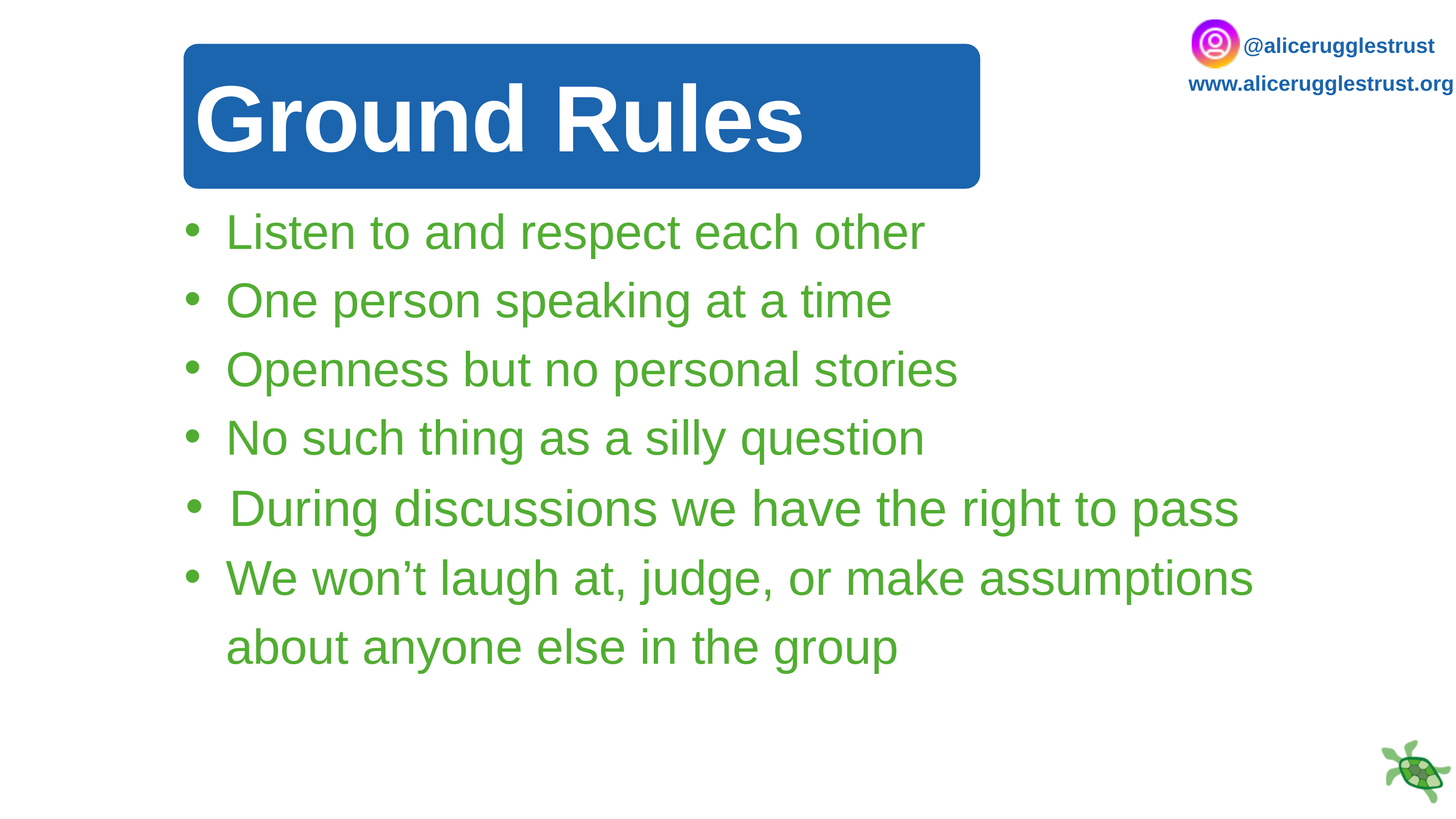

@alicerugglestrust
Ground Rules

www.alicerugglestrust.org
Listen to and respect each other
One person speaking at a time
Openness but no personal stories
No such thing as a silly question
During discussions we have the right to pass
We won’t laugh at, judge, or make assumptions about anyone else in the group